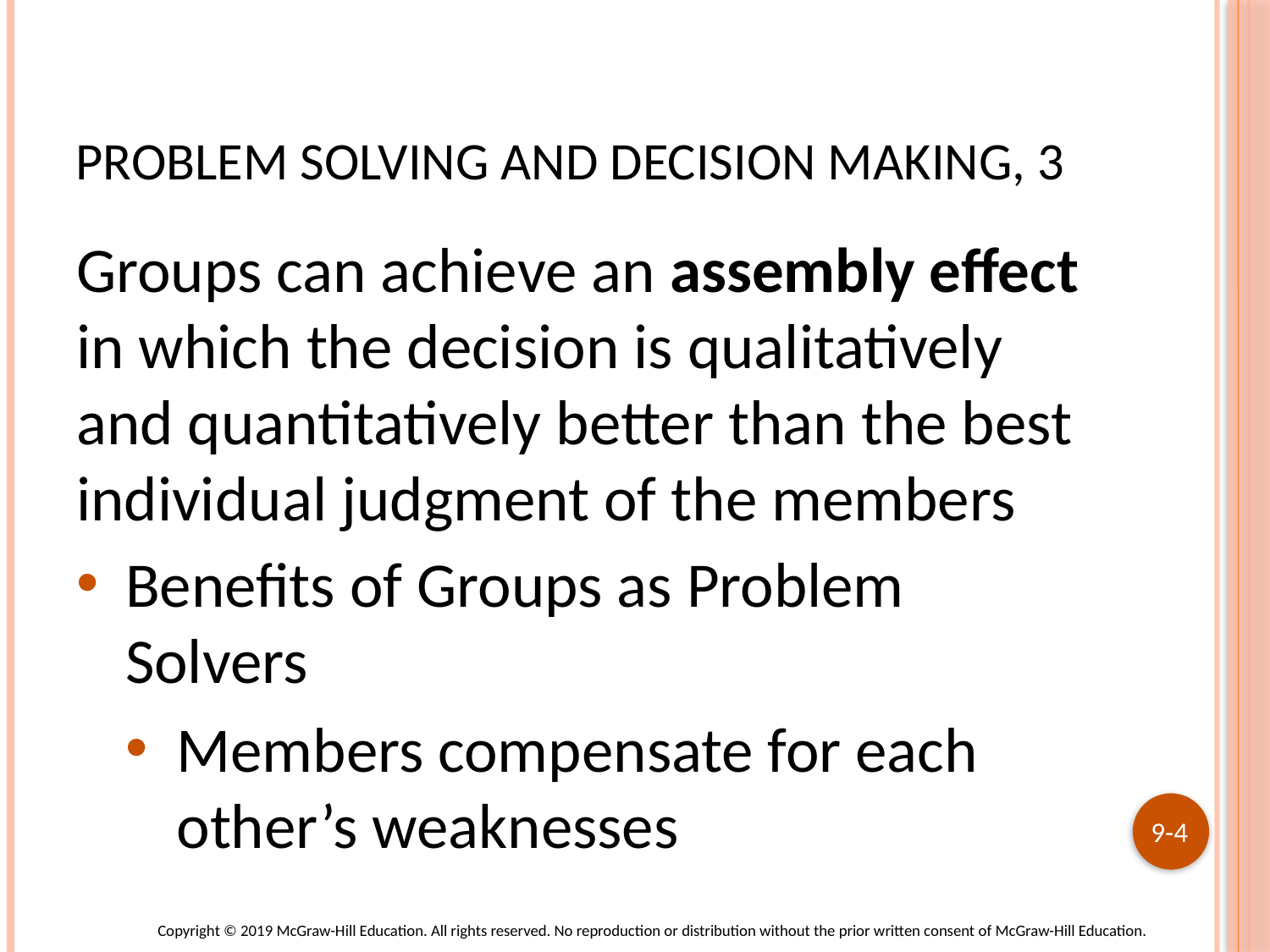

# Problem Solving and Decision Making, 3
Groups can achieve an assembly effect in which the decision is qualitatively and quantitatively better than the best individual judgment of the members
Benefits of Groups as Problem Solvers
Members compensate for each other’s weaknesses